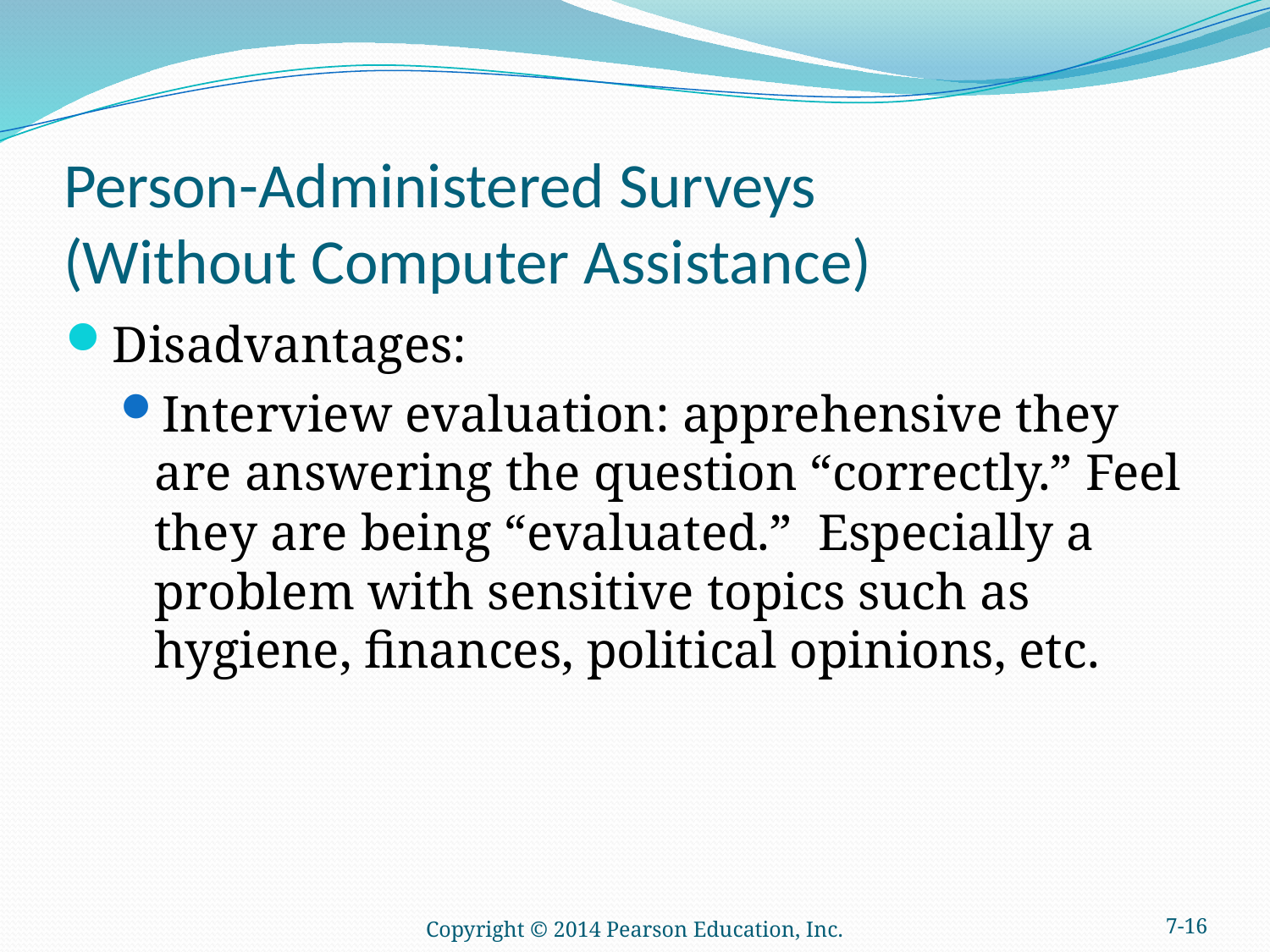

# Person-Administered Surveys (Without Computer Assistance)
Disadvantages:
Interview evaluation: apprehensive they are answering the question “correctly.” Feel they are being “evaluated.”  Especially a problem with sensitive topics such as hygiene, finances, political opinions, etc.